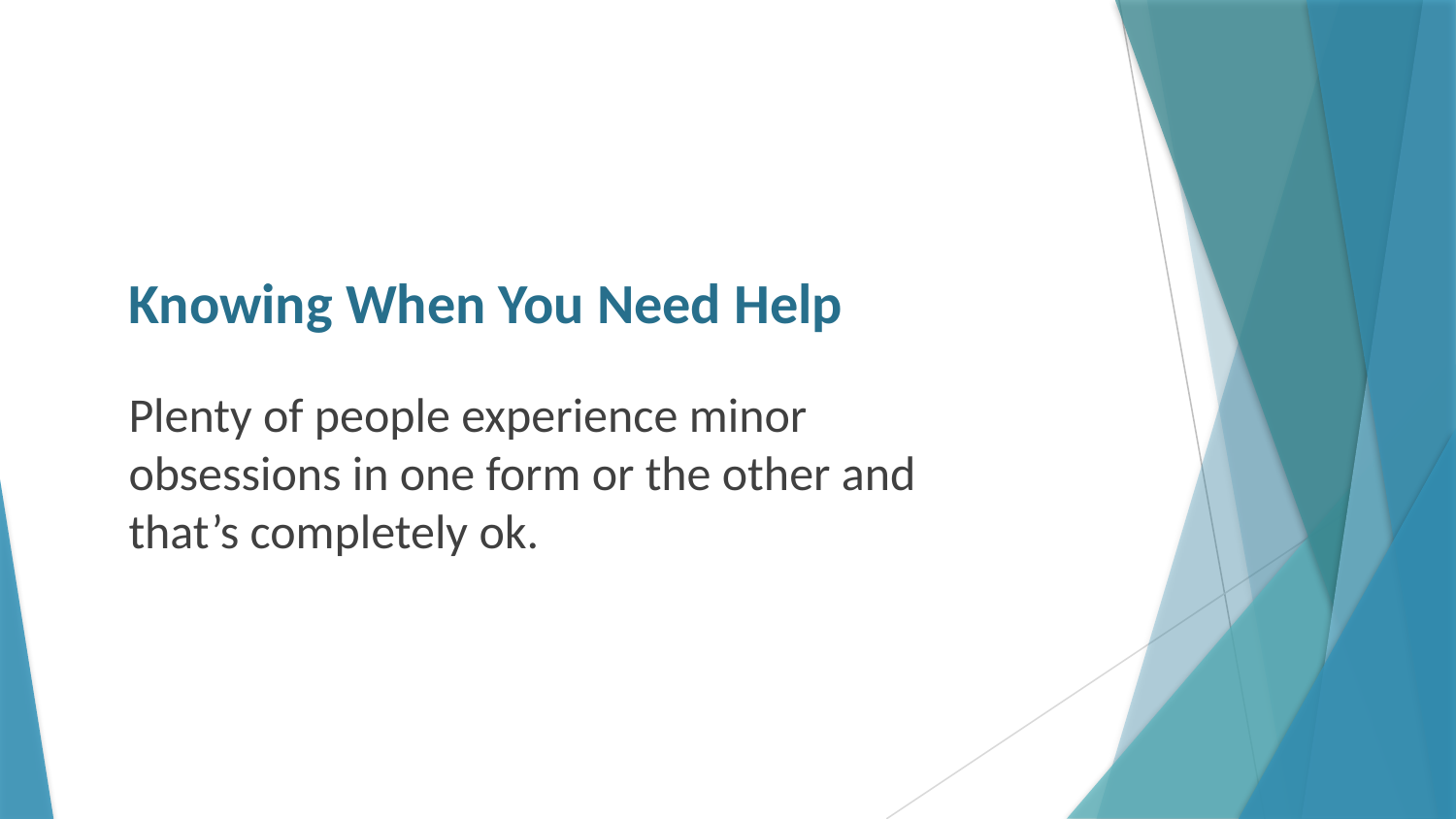

# Knowing When You Need Help
Plenty of people experience minor obsessions in one form or the other and that’s completely ok.